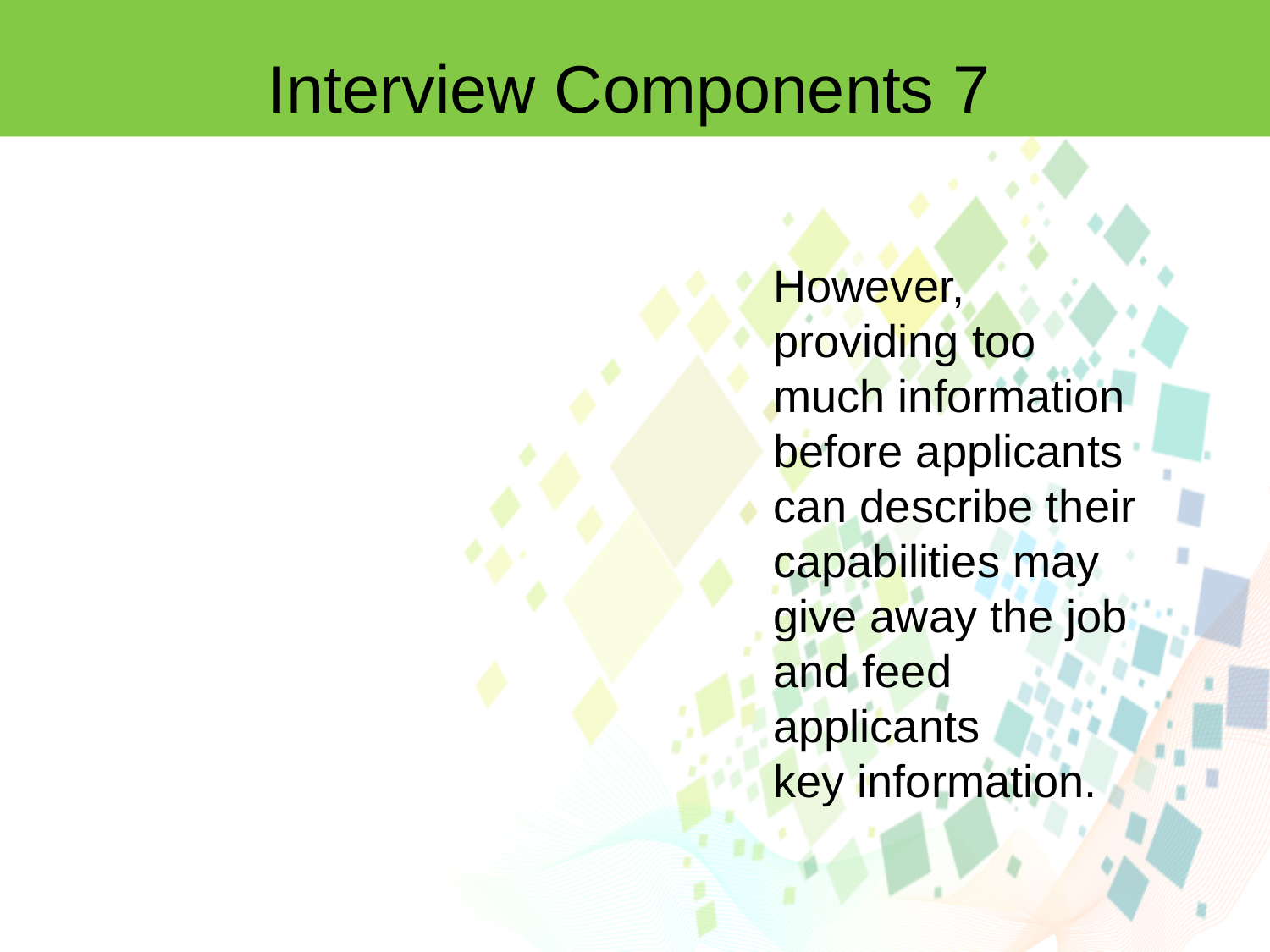

Interview Components 7
However, providing too much information
before applicants can describe their capabilities may give away the job and feed applicants
key information.